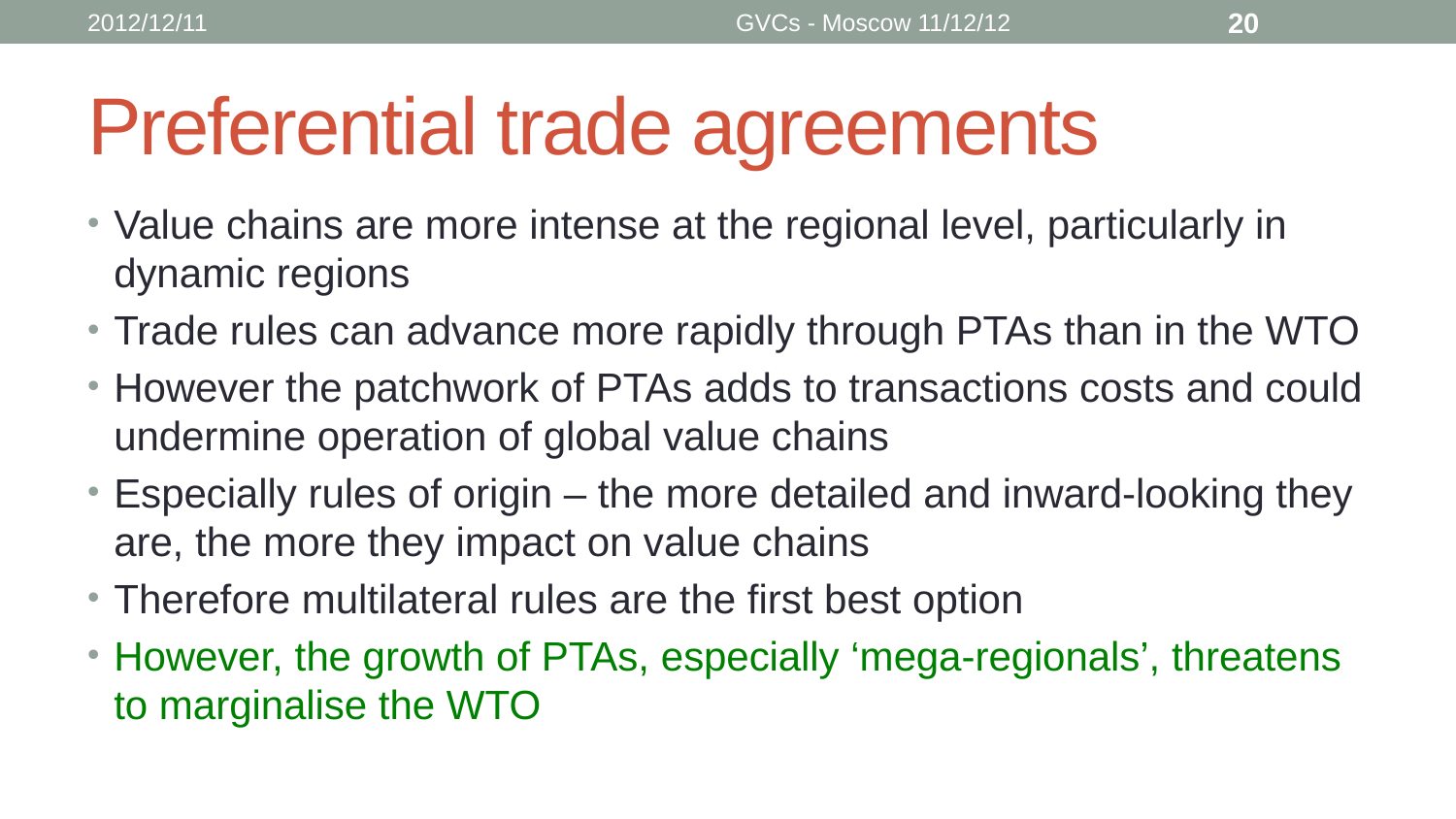

2012/12/11
GVCs - Moscow 11/12/12
20
# Preferential trade agreements
Value chains are more intense at the regional level, particularly in dynamic regions
Trade rules can advance more rapidly through PTAs than in the WTO
However the patchwork of PTAs adds to transactions costs and could undermine operation of global value chains
Especially rules of origin – the more detailed and inward-looking they are, the more they impact on value chains
Therefore multilateral rules are the first best option
However, the growth of PTAs, especially ‘mega-regionals’, threatens to marginalise the WTO